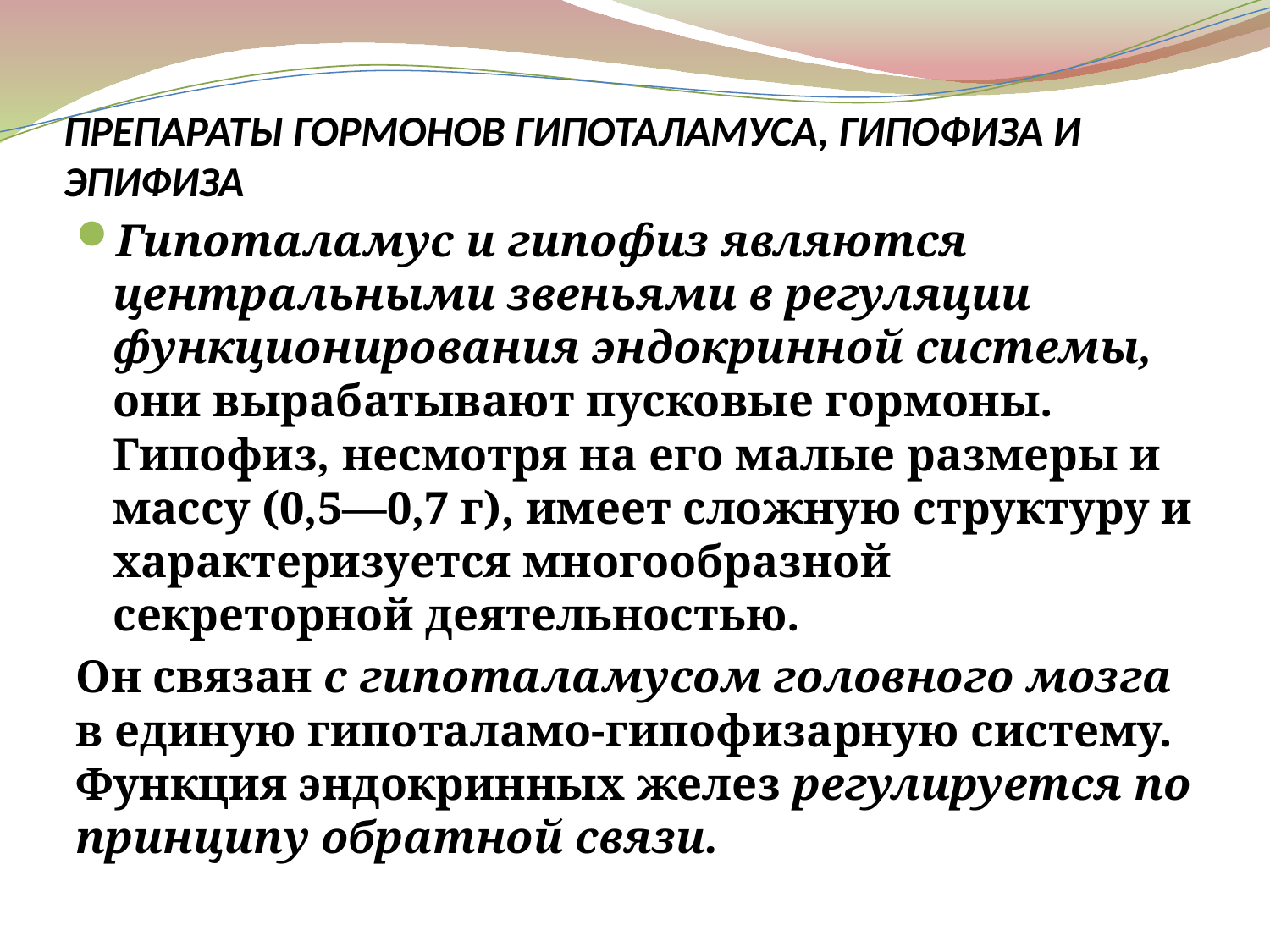

# ПРЕПАРАТЫ ГОРМОНОВ ГИПОТАЛАМУСА, ГИПОФИЗА И ЭПИФИЗА
Гипоталамус и гипофиз являются центральными звеньями в регуляции функционирования эндокринной системы, они вырабатывают пусковые гормоны. Гипофиз, несмотря на его малые размеры и массу (0,5—0,7 г), имеет сложную структуру и характеризуется многообразной секреторной деятельностью.
Он связан с гипоталамусом головного мозга в единую гипоталамо-гипофизарную систему. Функция эндокринных желез регулируется по принципу обратной связи.